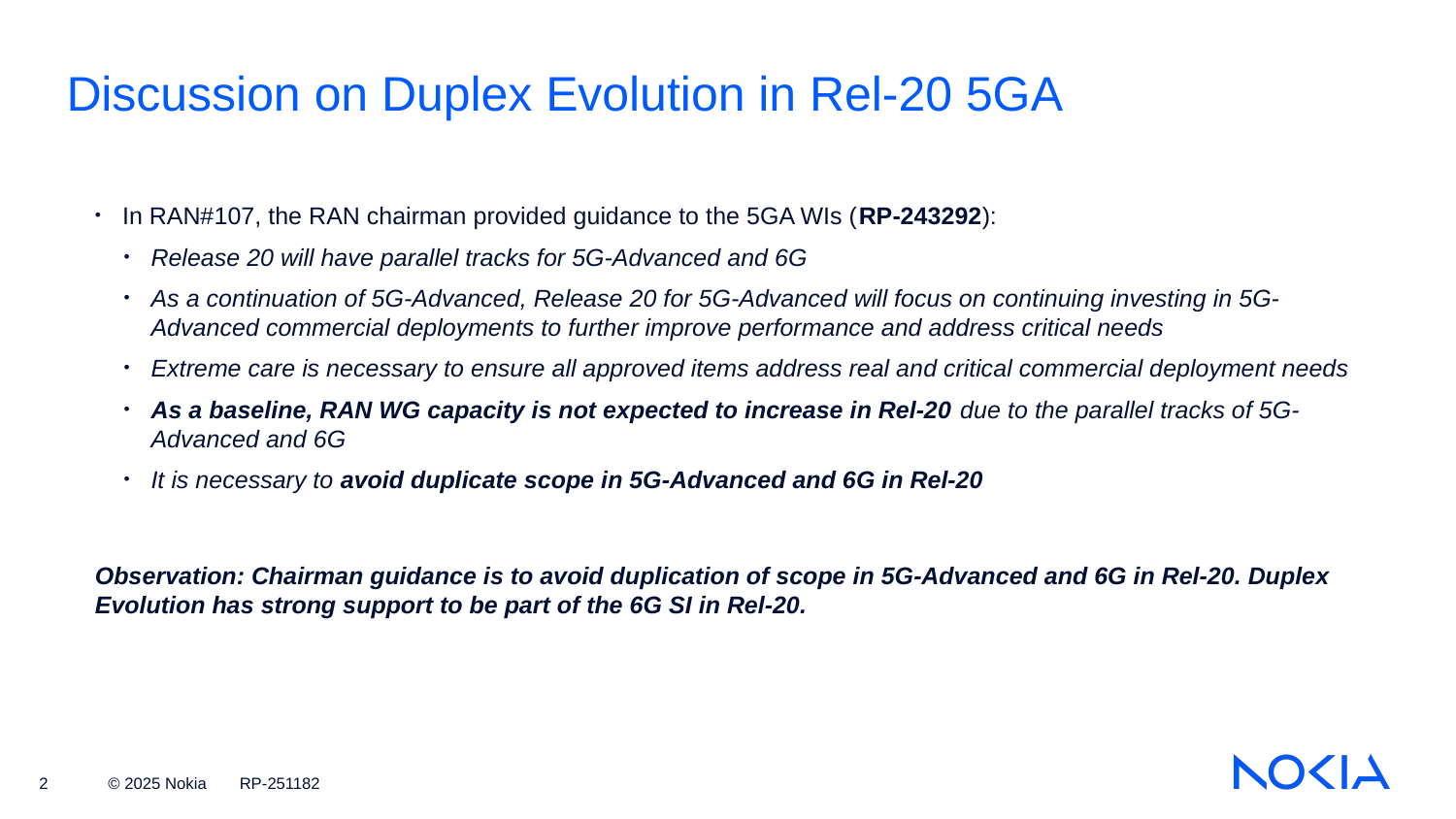

# Discussion on Duplex Evolution in Rel-20 5GA

In RAN#107, the RAN chairman provided guidance to the 5GA WIs (RP-243292):
Release 20 will have parallel tracks for 5G-Advanced and 6G
As a continuation of 5G-Advanced, Release 20 for 5G-Advanced will focus on continuing investing in 5G-Advanced commercial deployments to further improve performance and address critical needs
Extreme care is necessary to ensure all approved items address real and critical commercial deployment needs
As a baseline, RAN WG capacity is not expected to increase in Rel-20 due to the parallel tracks of 5G-Advanced and 6G
It is necessary to avoid duplicate scope in 5G-Advanced and 6G in Rel-20

Observation: Chairman guidance is to avoid duplication of scope in 5G-Advanced and 6G in Rel-20. Duplex Evolution has strong support to be part of the 6G SI in Rel-20.

RP-251182